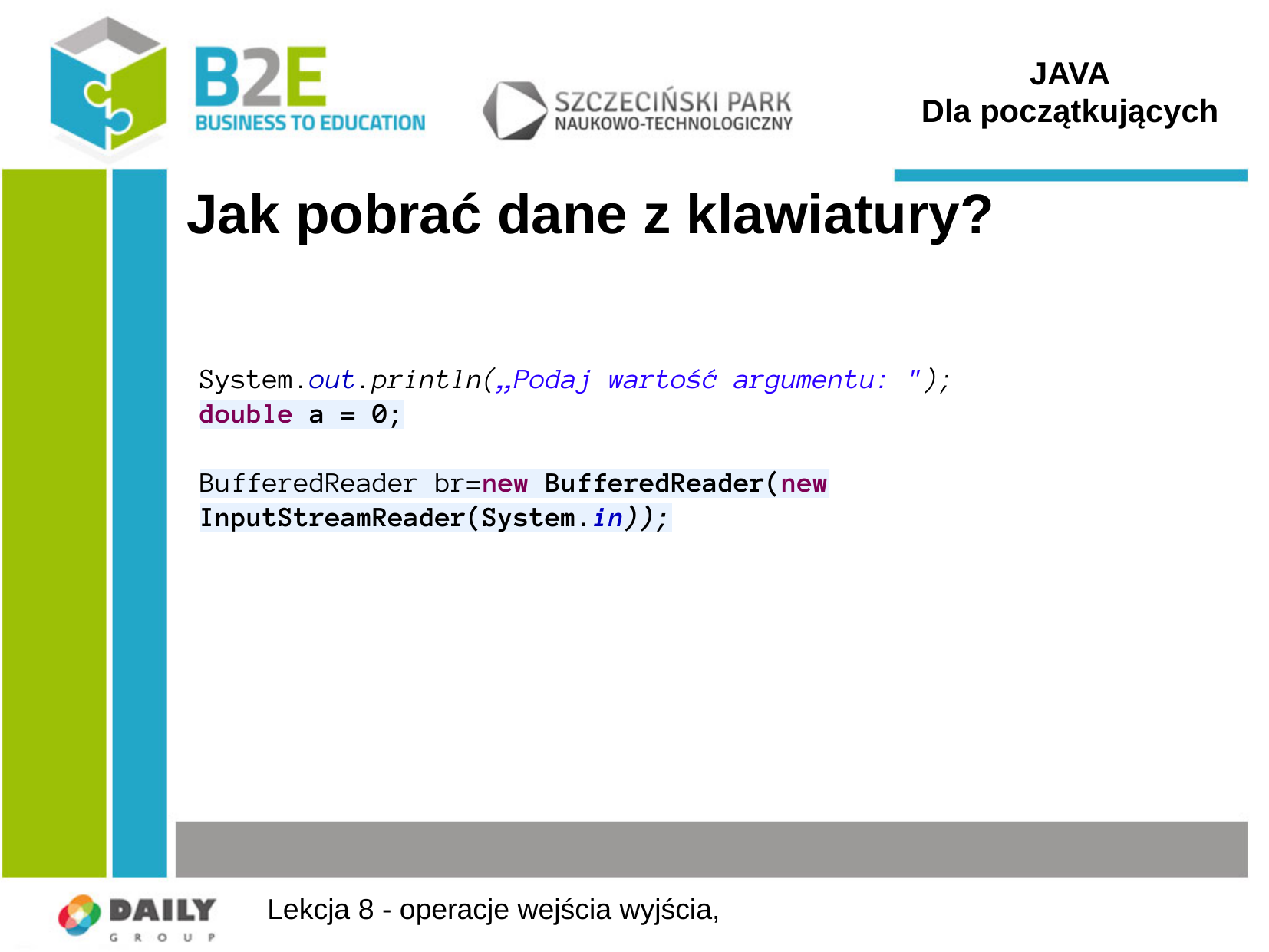

JAVA
Dla początkujących
# Jak pobrać dane z klawiatury?

System.out.println(„Podaj wartość argumentu: ");
double a = 0;

BufferedReader br=new BufferedReader(new InputStreamReader(System.in));
Lekcja 8 - operacje wejścia wyjścia,